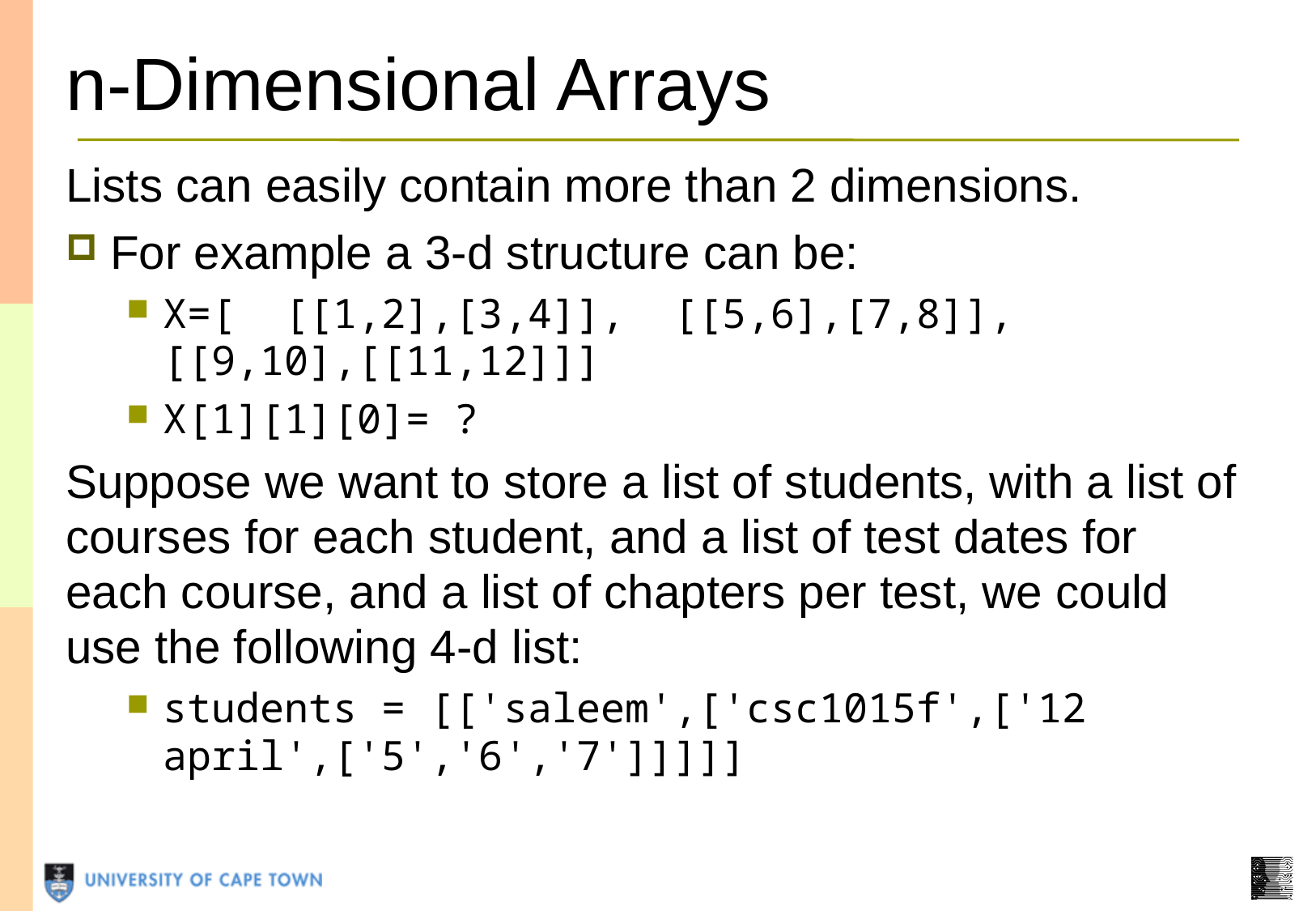

n-Dimensional Arrays
Lists can easily contain more than 2 dimensions.
For example a 3-d structure can be:
X=[  [[1,2],[3,4]],  [[5,6],[7,8]],  [[9,10],[[11,12]]]
X[1][1][0]= ?
Suppose we want to store a list of students, with a list of courses for each student, and a list of test dates for each course, and a list of chapters per test, we could use the following 4-d list:
students = [['saleem',['csc1015f',['12 april',['5','6','7']]]]]